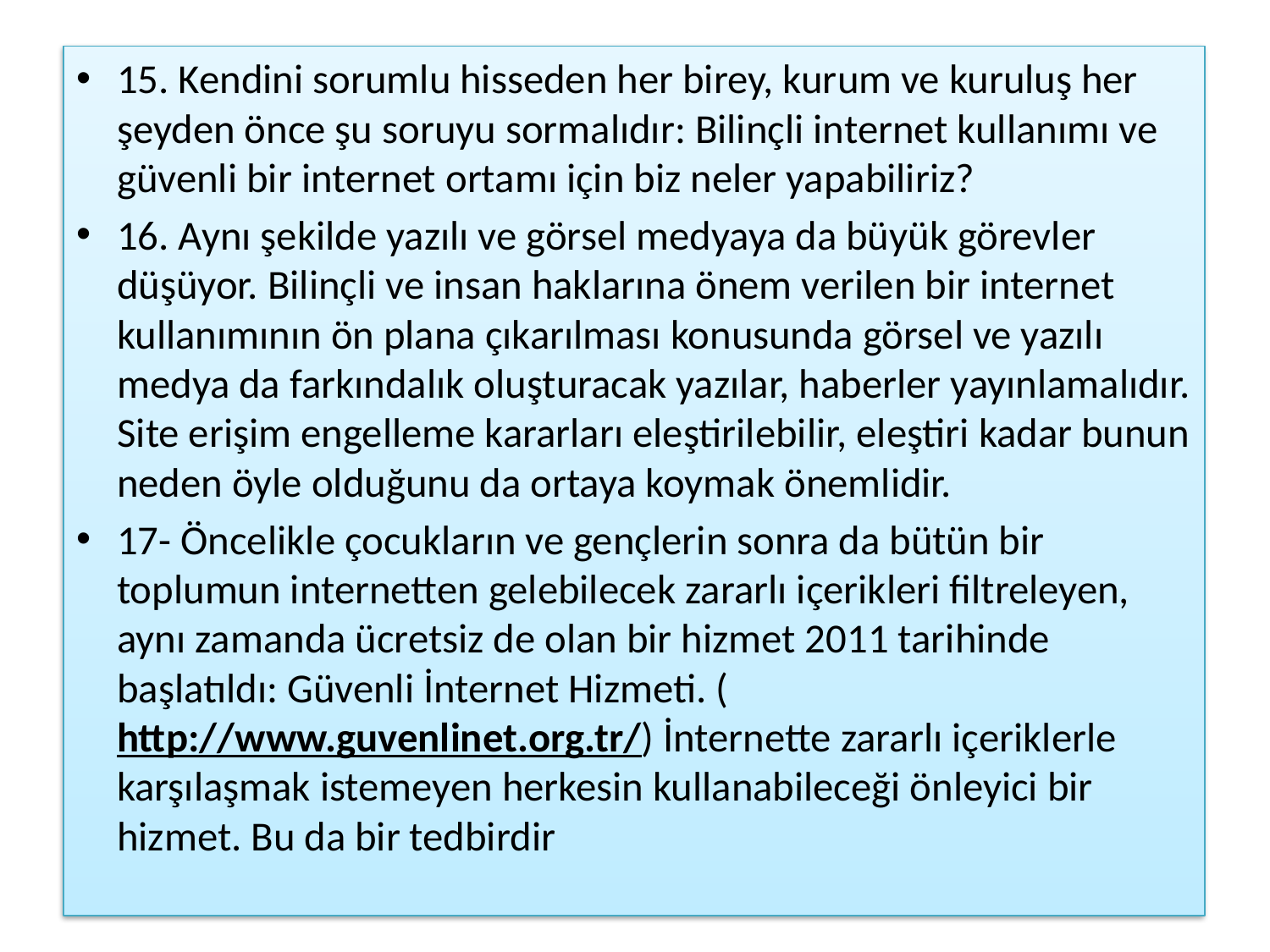

15. Kendini sorumlu hisseden her birey, kurum ve kuruluş her şeyden önce şu soruyu sormalıdır: Bilinçli internet kullanımı ve güvenli bir internet ortamı için biz neler yapabiliriz?
16. Aynı şekilde yazılı ve görsel medyaya da büyük görevler düşüyor. Bilinçli ve insan haklarına önem verilen bir internet kullanımının ön plana çıkarılması konusunda görsel ve yazılı medya da farkındalık oluşturacak yazılar, haberler yayınlamalıdır. Site erişim engelleme kararları eleştirilebilir, eleştiri kadar bunun neden öyle olduğunu da ortaya koymak önemlidir.
17- Öncelikle çocukların ve gençlerin sonra da bütün bir toplumun internetten gelebilecek zararlı içerikleri filtreleyen, aynı zamanda ücretsiz de olan bir hizmet 2011 tarihinde başlatıldı: Güvenli İnternet Hizmeti. (http://www.guvenlinet.org.tr/) İnternette zararlı içeriklerle karşılaşmak istemeyen herkesin kullanabileceği önleyici bir hizmet. Bu da bir tedbirdir